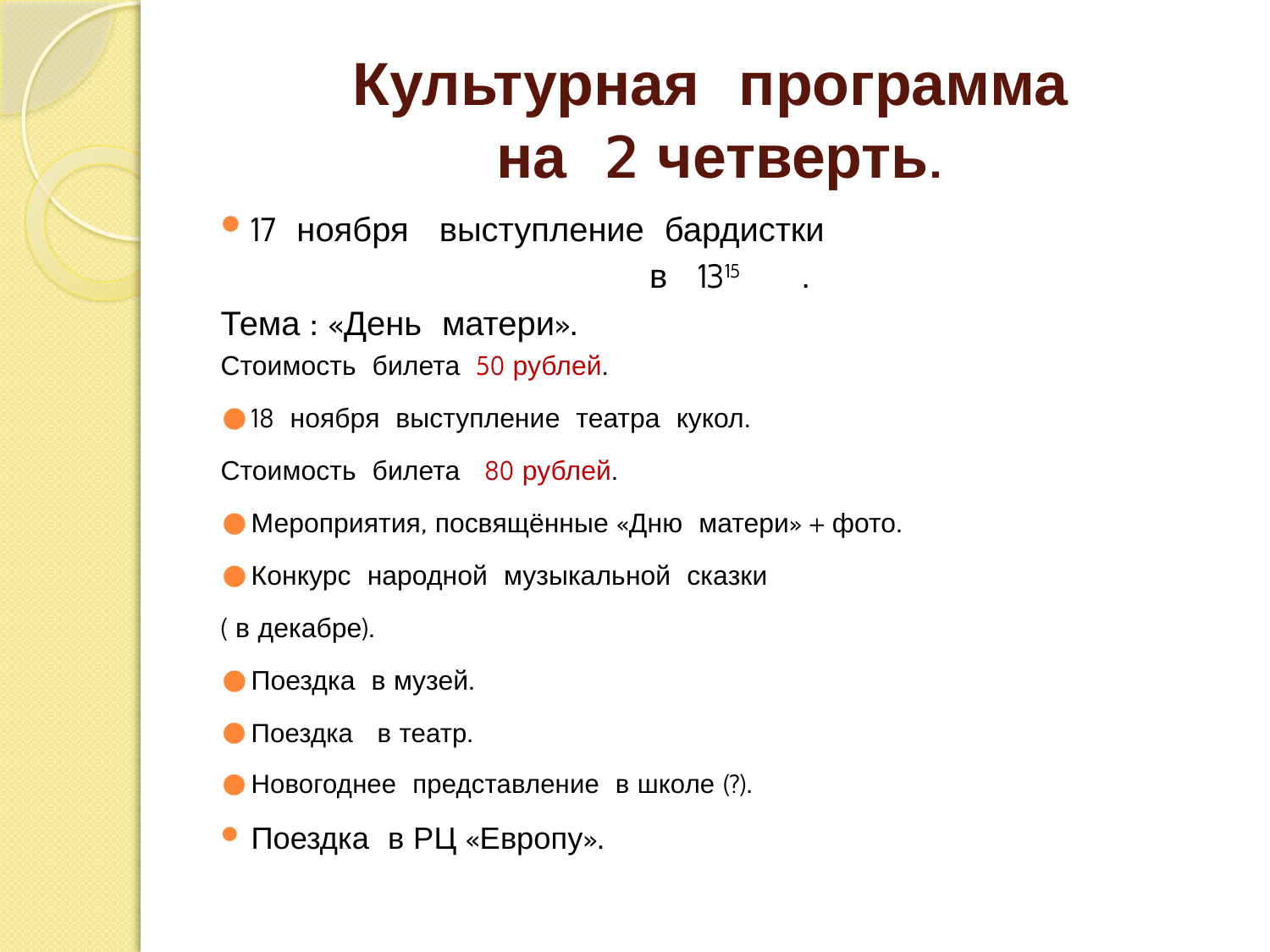

# Культурная  программа на  2 четверть.
17  ноября   выступление  бардистки
 в   1315         .
Тема : «День  матери».
Стоимость  билета  50 рублей.
18  ноября  выступление  театра  кукол.
Стоимость  билета   80 рублей.
Мероприятия, посвящённые «Дню  матери» + фото.
Конкурс  народной  музыкальной  сказки
( в декабре).
Поездка  в музей.
Поездка   в театр.
Новогоднее  представление  в школе (?).
Поездка  в РЦ «Европу».